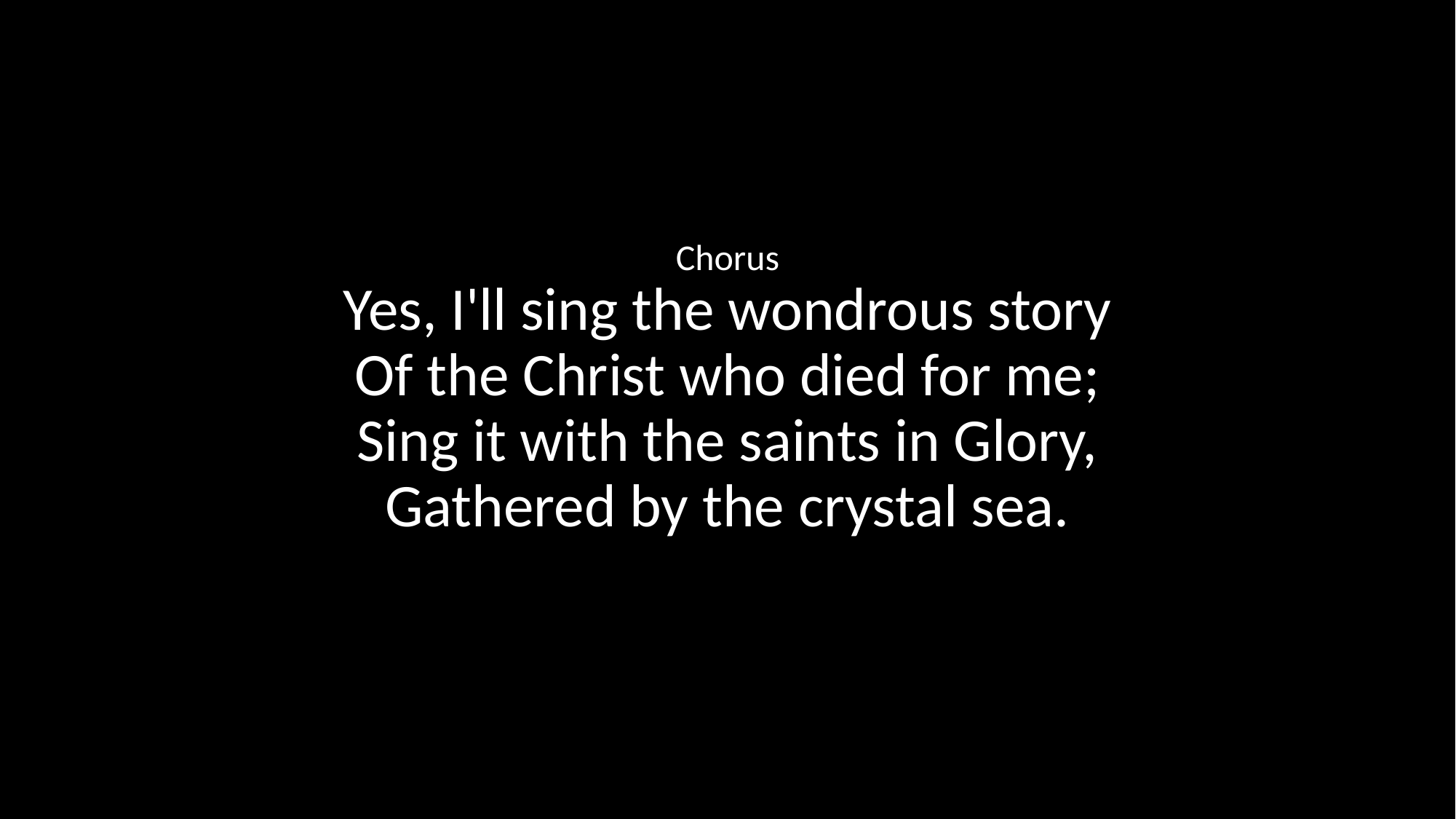

Chorus
Yes, I'll sing the wondrous story
Of the Christ who died for me;
Sing it with the saints in Glory,
Gathered by the crystal sea.